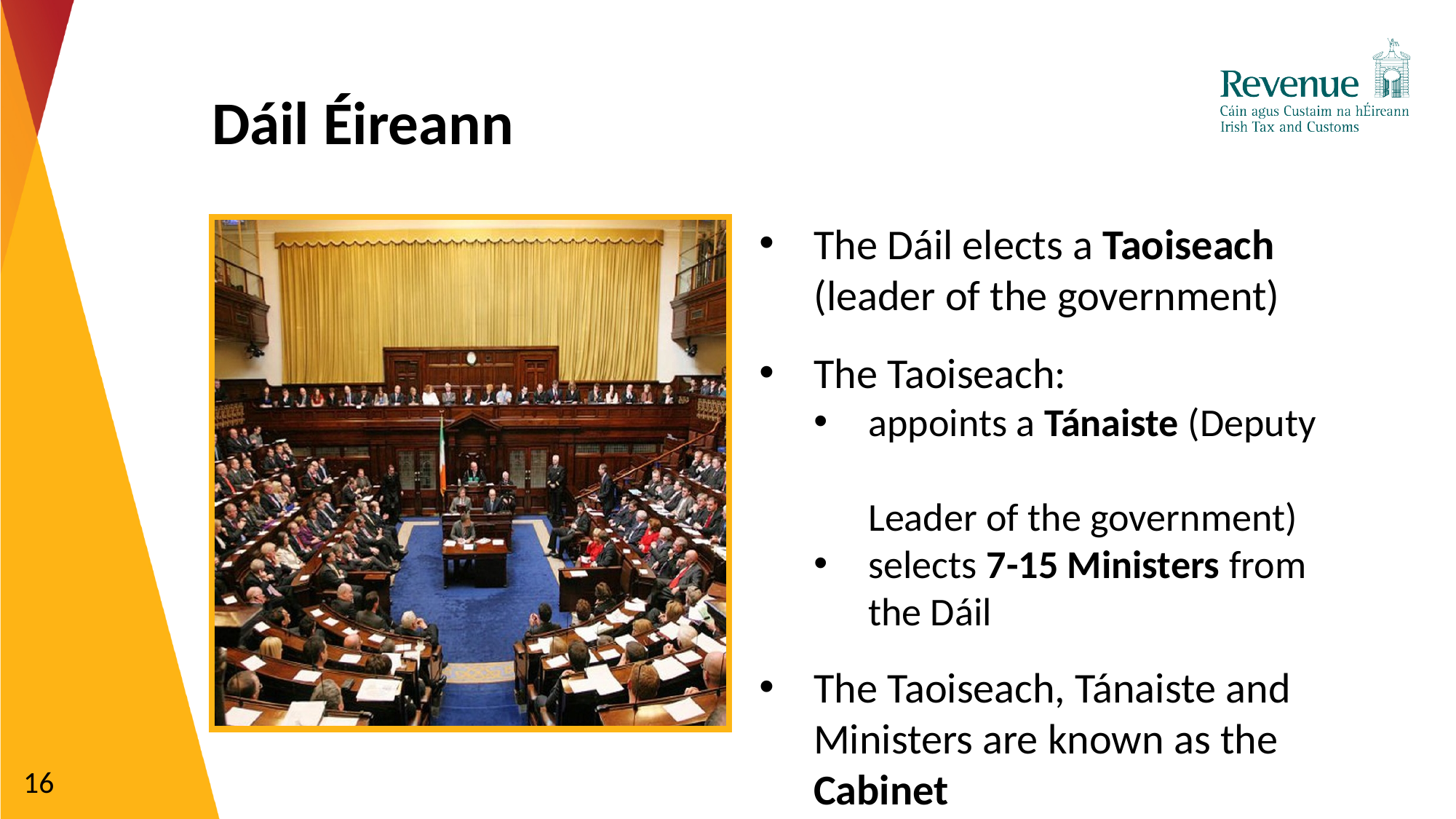

# Dáil Éireann

The Dáil elects a Taoiseach
(leader of the government)
The Taoiseach:
appoints a Tánaiste (Deputy
Leader of the government)
selects 7-15 Ministers from the Dáil
The Taoiseach, Tánaiste and Ministers are known as the Cabinet

16